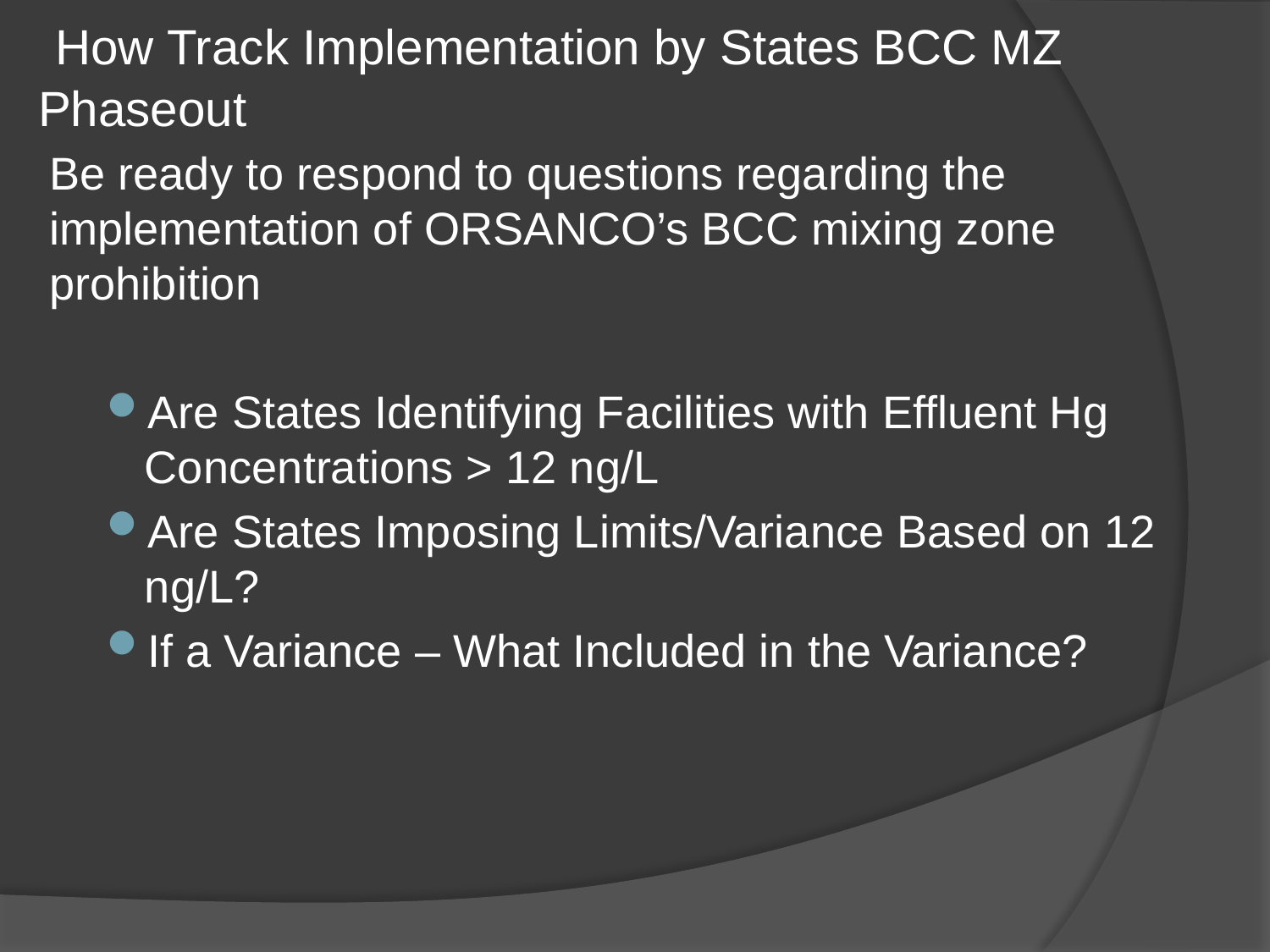

# How Track Implementation by States BCC MZ Phaseout
Be ready to respond to questions regarding the implementation of ORSANCO’s BCC mixing zone prohibition

Are States Identifying Facilities with Effluent Hg Concentrations > 12 ng/L
Are States Imposing Limits/Variance Based on 12 ng/L?
If a Variance – What Included in the Variance?